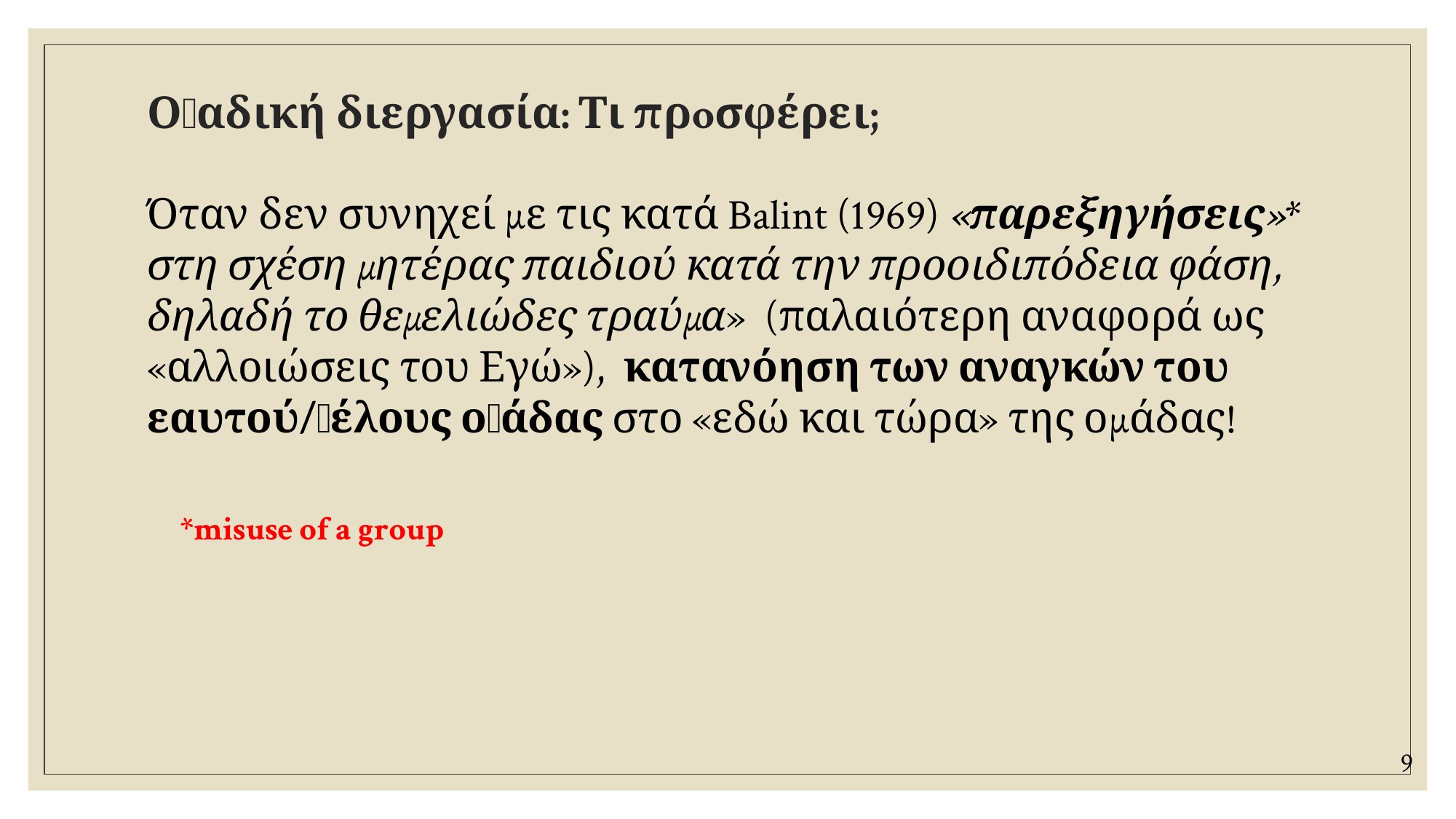

# Ομαδική διεργασία: Τι πρoσφέρει;
Όταν δεν συνηχεί με τις κατά Balint (1969) «παρεξηγήσεις»* στη σχέση μητέρας παιδιού κατά την προοιδιπόδεια φάση, δηλαδή το θεμελιώδες τραύμα»  (παλαιότερη αναφορά ως «αλλοιώσεις του Εγώ»),  κατανόηση των αναγκών του εαυτού/μέλους ομάδας στο «εδώ και τώρα» της ομάδας!

*misuse of a group
9